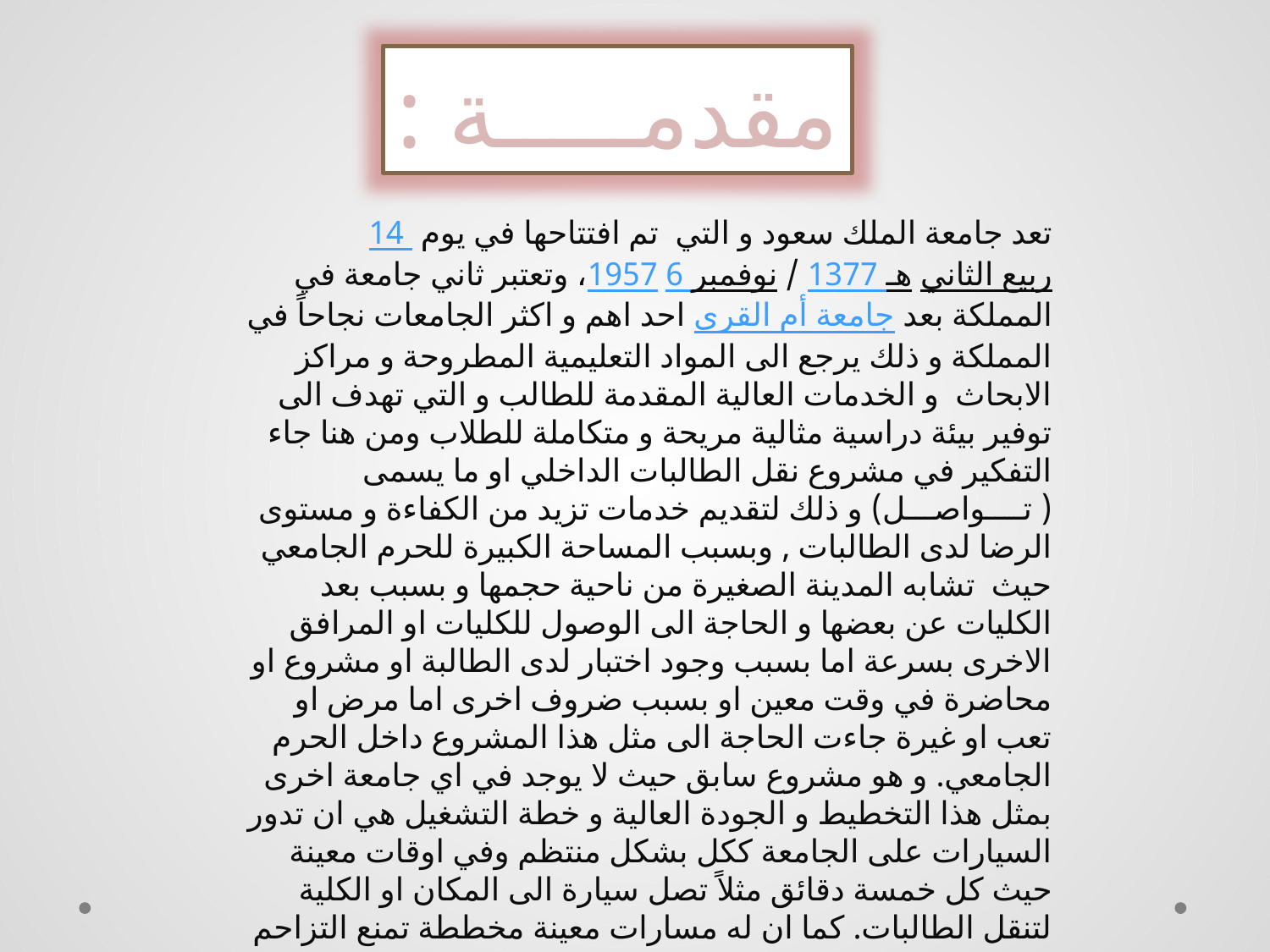

مقدمـــــة :
تعد جامعة الملك سعود و التي  تم افتتاحها في يوم 14 ربيع الثاني 1377 هـ / 6 نوفمبر 1957، وتعتبر ثاني جامعة في المملكة بعد جامعة أم القرى احد اهم و اكثر الجامعات نجاحاً في المملكة و ذلك يرجع الى المواد التعليمية المطروحة و مراكز الابحاث  و الخدمات العالية المقدمة للطالب و التي تهدف الى توفير بيئة دراسية مثالية مريحة و متكاملة للطلاب ومن هنا جاء التفكير في مشروع نقل الطالبات الداخلي او ما يسمى ( تــــواصـــل) و ذلك لتقديم خدمات تزيد من الكفاءة و مستوى الرضا لدى الطالبات , وبسبب المساحة الكبيرة للحرم الجامعي حيث  تشابه المدينة الصغيرة من ناحية حجمها و بسبب بعد الكليات عن بعضها و الحاجة الى الوصول للكليات او المرافق الاخرى بسرعة اما بسبب وجود اختبار لدى الطالبة او مشروع او محاضرة في وقت معين او بسبب ضروف اخرى اما مرض او تعب او غيرة جاءت الحاجة الى مثل هذا المشروع داخل الحرم الجامعي. و هو مشروع سابق حيث لا يوجد في اي جامعة اخرى بمثل هذا التخطيط و الجودة العالية و خطة التشغيل هي ان تدور السيارات على الجامعة ككل بشكل منتظم وفي اوقات معينة حيث كل خمسة دقائق مثلاً تصل سيارة الى المكان او الكلية لتنقل الطالبات. كما ان له مسارات معينة مخططة تمنع التزاحم او الحوادث.